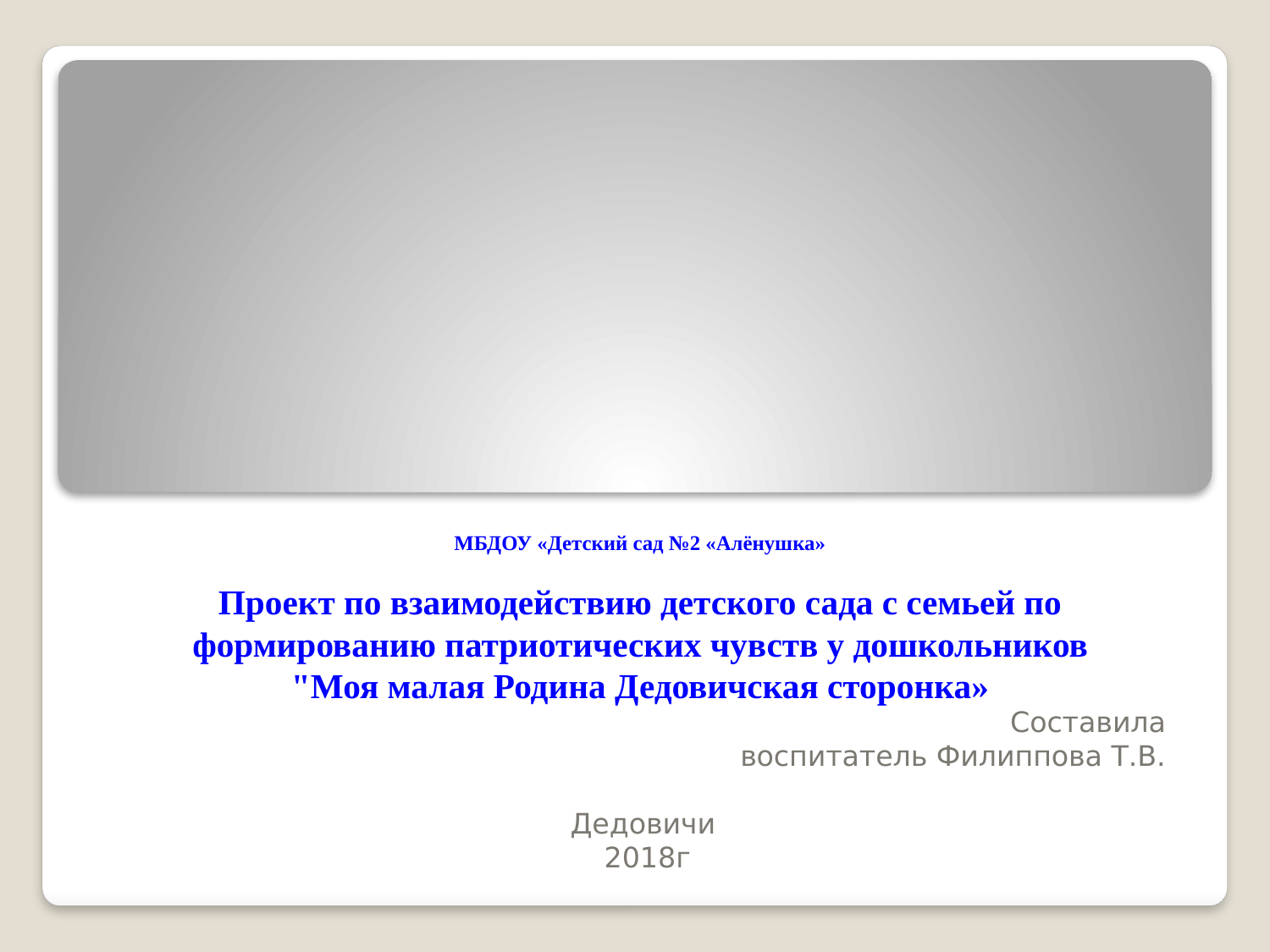

# МБДОУ «Детский сад №2 «Алёнушка» Проект по взаимодействию детского сада с семьей по формированию патриотических чувств у дошкольников "Моя малая Родина Дедовичская сторонка»
Составила
 воспитатель Филиппова Т.В.

Дедовичи
2018г